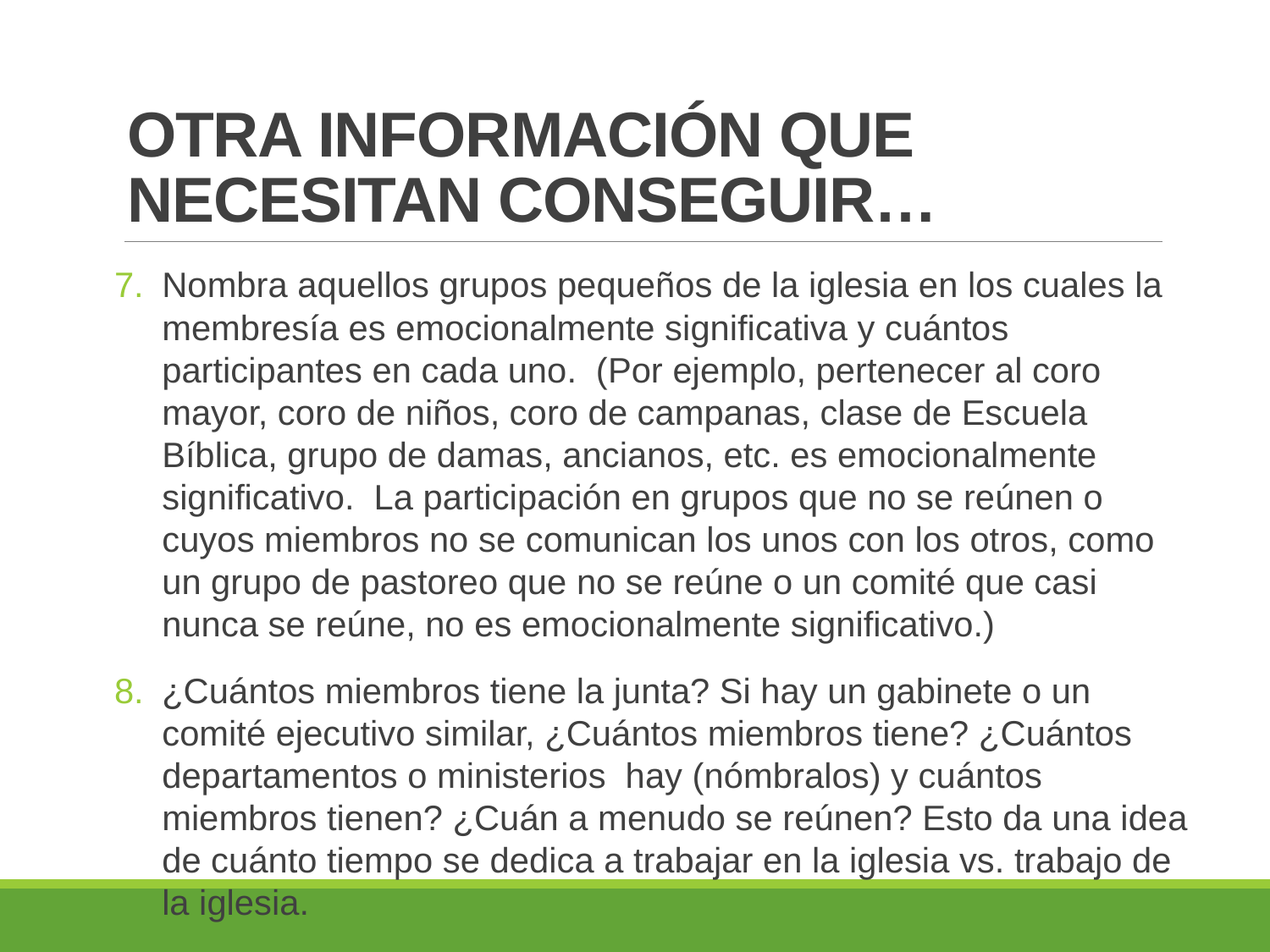

# OTRA INFORMACIÓN QUE NECESITAN CONSEGUIR…
Nombra aquellos grupos pequeños de la iglesia en los cuales la membresía es emocionalmente significativa y cuántos participantes en cada uno.  (Por ejemplo, pertenecer al coro mayor, coro de niños, coro de campanas, clase de Escuela Bíblica, grupo de damas, ancianos, etc. es emocionalmente significativo.  La participación en grupos que no se reúnen o cuyos miembros no se comunican los unos con los otros, como un grupo de pastoreo que no se reúne o un comité que casi nunca se reúne, no es emocionalmente significativo.)
¿Cuántos miembros tiene la junta? Si hay un gabinete o un comité ejecutivo similar, ¿Cuántos miembros tiene? ¿Cuántos departamentos o ministerios  hay (nómbralos) y cuántos miembros tienen? ¿Cuán a menudo se reúnen? Esto da una idea de cuánto tiempo se dedica a trabajar en la iglesia vs. trabajo de la iglesia.